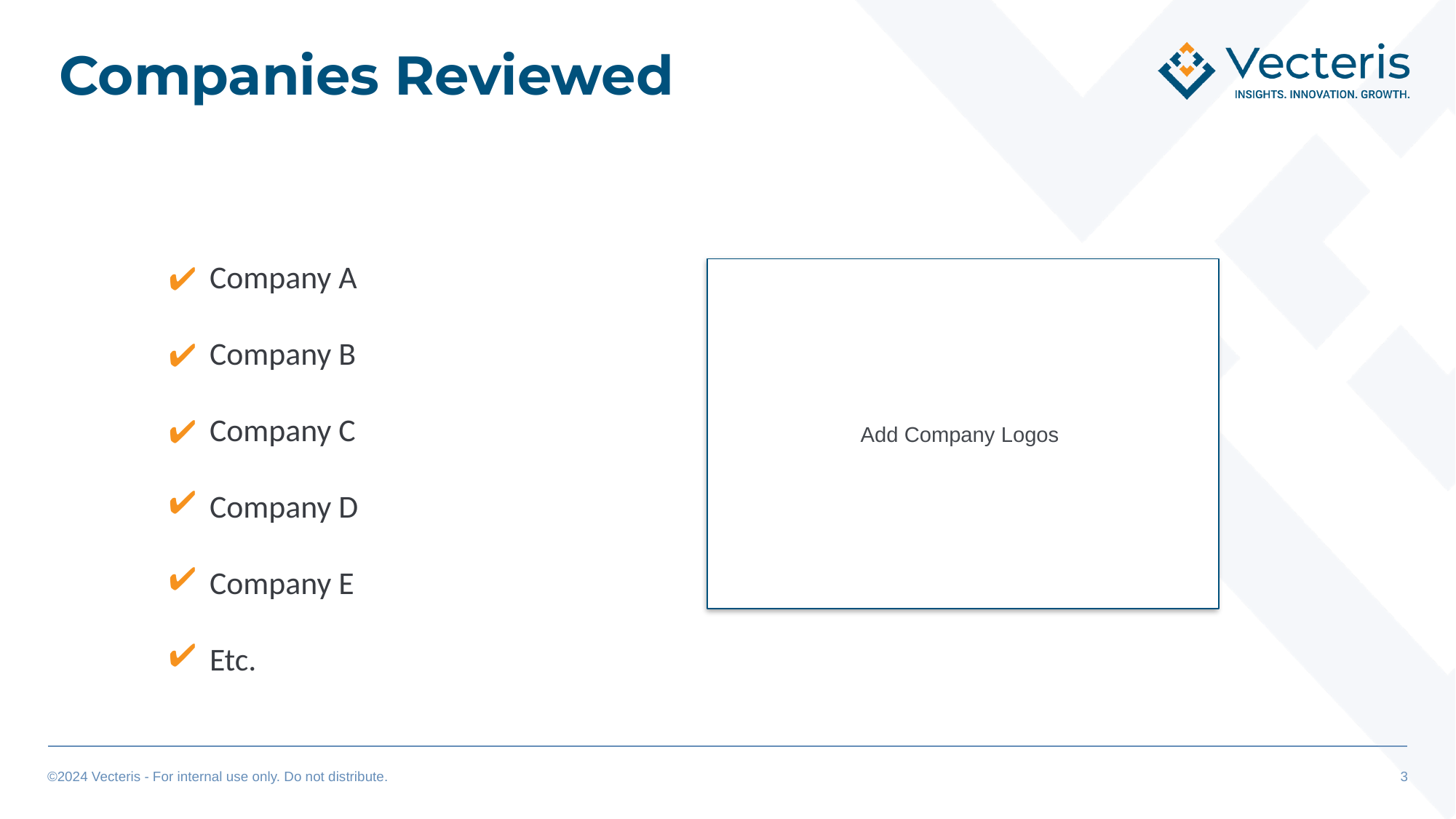

# Companies Reviewed

Company A

Company B

Company C

Company D

Company E

Etc.

Add Company Logos